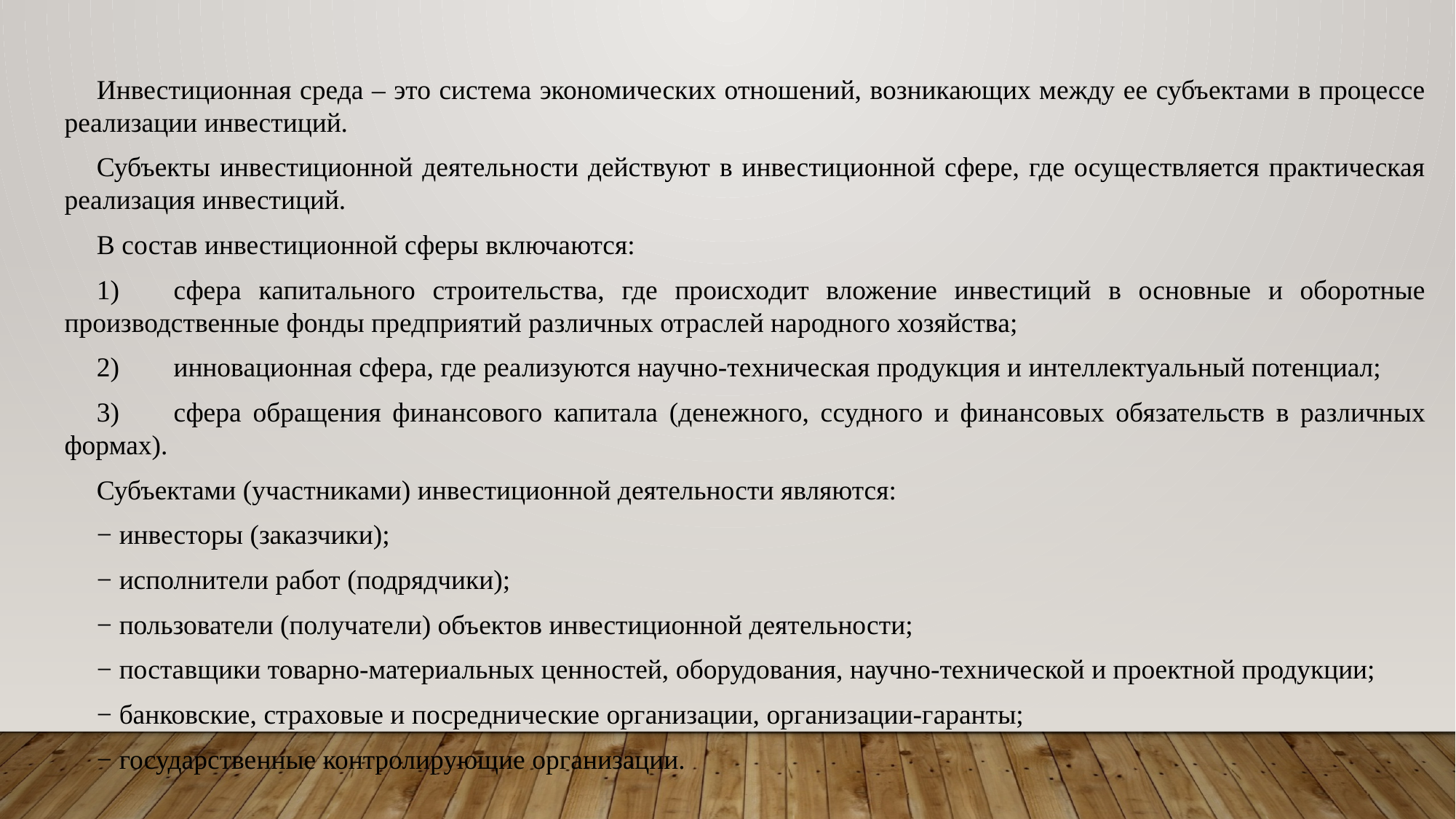

Инвестиционная среда – это система экономических отношений, возникающих между ее субъектами в процессе реализации инвестиций.
Субъекты инвестиционной деятельности действуют в инвестиционной сфере, где осуществляется практическая реализация инвестиций.
В состав инвестиционной сферы включаются:
1)	сфера капитального строительства, где происходит вложение инвестиций в основные и оборотные производственные фонды предприятий различных отраслей народного хозяйства;
2)	инновационная сфера, где реализуются научно-техническая продукция и интеллектуальный потенциал;
3)	сфера обращения финансового капитала (денежного, ссудного и финансовых обязательств в различных формах).
Субъектами (участниками) инвестиционной деятельности являются:
− инвесторы (заказчики);
− исполнители работ (подрядчики);
− пользователи (получатели) объектов инвестиционной деятельности;
− поставщики товарно-материальных ценностей, оборудования, научно-технической и проектной продукции;
− банковские, страховые и посреднические организации, организации-гаранты;
− государственные контролирующие организации.